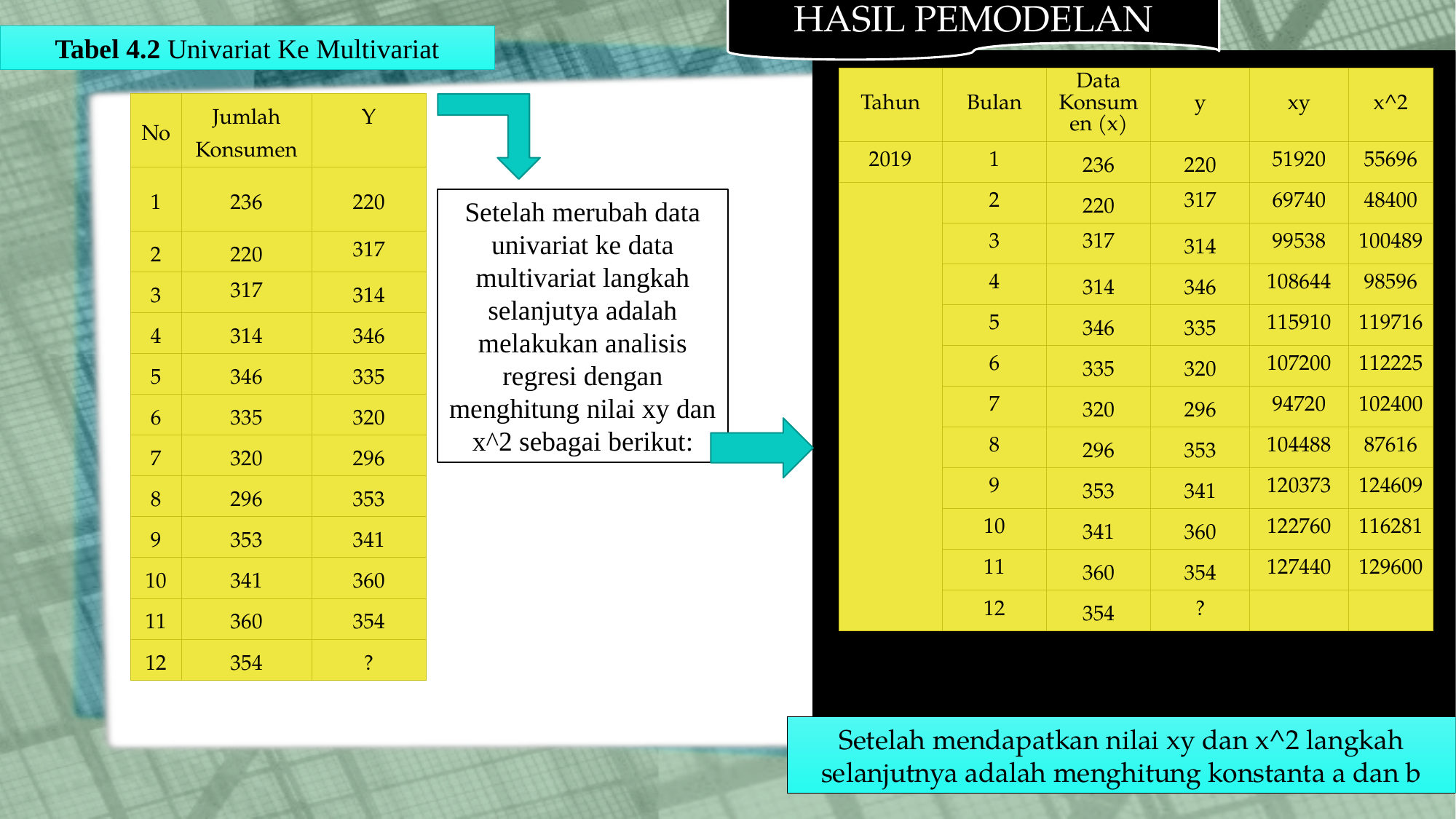

HASIL PEMODELAN
Tabel 4.2 Univariat Ke Multivariat

| Tahun | Bulan | Data Konsumen (x) | y | xy | x^2 |
| --- | --- | --- | --- | --- | --- |
| 2019 | 1 | 236 | 220 | 51920 | 55696 |
|  | 2 | 220 | 317 | 69740 | 48400 |
|  | 3 | 317 | 314 | 99538 | 100489 |
|  | 4 | 314 | 346 | 108644 | 98596 |
|  | 5 | 346 | 335 | 115910 | 119716 |
|  | 6 | 335 | 320 | 107200 | 112225 |
|  | 7 | 320 | 296 | 94720 | 102400 |
|  | 8 | 296 | 353 | 104488 | 87616 |
|  | 9 | 353 | 341 | 120373 | 124609 |
|  | 10 | 341 | 360 | 122760 | 116281 |
|  | 11 | 360 | 354 | 127440 | 129600 |
|  | 12 | 354 | ? |  |  |
| No | Jumlah Konsumen | Y |
| --- | --- | --- |
| 1 | 236 | 220 |
| 2 | 220 | 317 |
| 3 | 317 | 314 |
| 4 | 314 | 346 |
| 5 | 346 | 335 |
| 6 | 335 | 320 |
| 7 | 320 | 296 |
| 8 | 296 | 353 |
| 9 | 353 | 341 |
| 10 | 341 | 360 |
| 11 | 360 | 354 |
| 12 | 354 | ? |

Setelah merubah data univariat ke data multivariat langkah selanjutya adalah melakukan analisis regresi dengan menghitung nilai xy dan x^2 sebagai berikut:

Setelah mendapatkan nilai xy dan x^2 langkah selanjutnya adalah menghitung konstanta a dan b